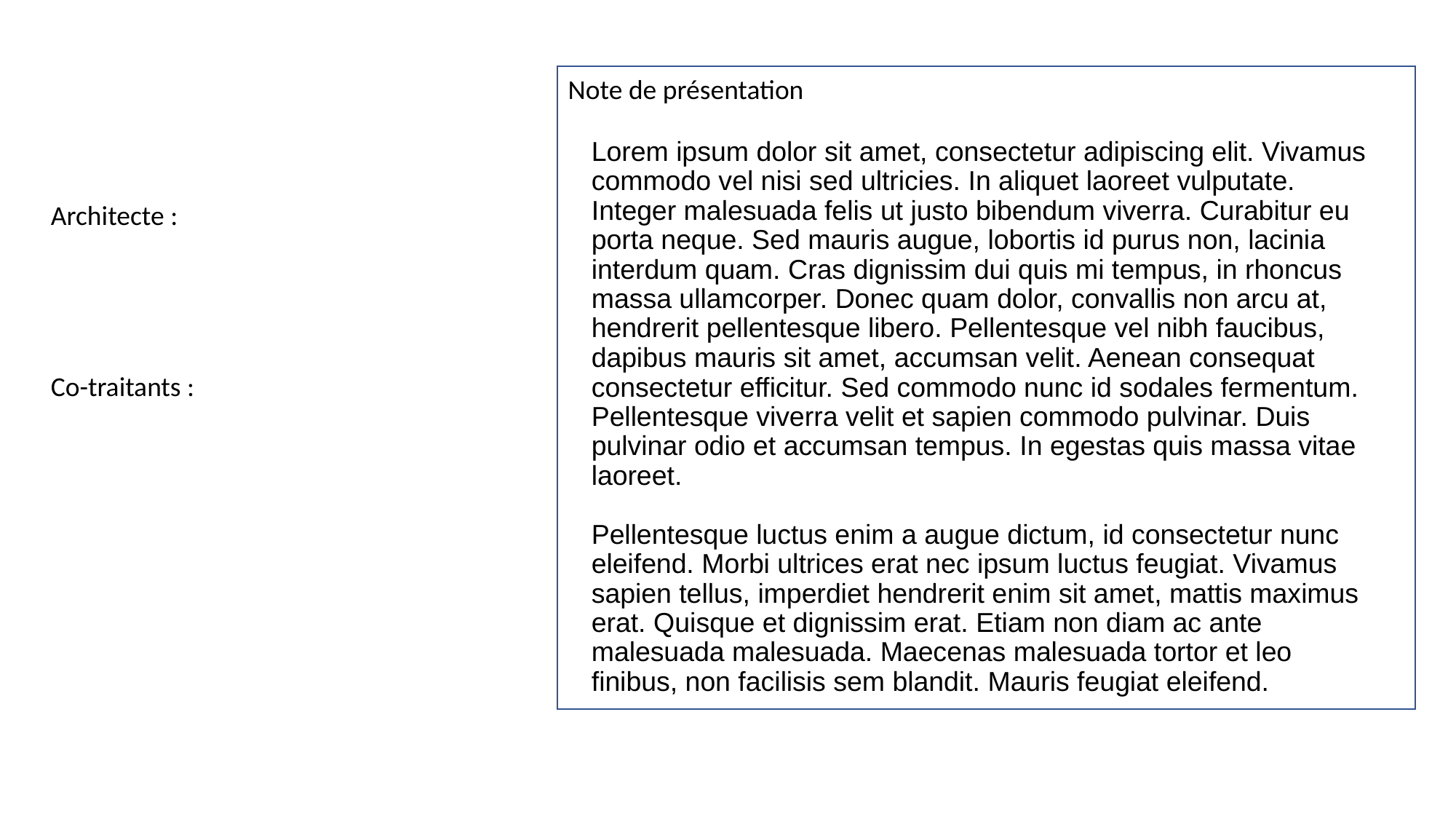

Lorem ipsum dolor sit amet, consectetur adipiscing elit. Vivamus commodo vel nisi sed ultricies. In aliquet laoreet vulputate. Integer malesuada felis ut justo bibendum viverra. Curabitur eu porta neque. Sed mauris augue, lobortis id purus non, lacinia interdum quam. Cras dignissim dui quis mi tempus, in rhoncus massa ullamcorper. Donec quam dolor, convallis non arcu at, hendrerit pellentesque libero. Pellentesque vel nibh faucibus, dapibus mauris sit amet, accumsan velit. Aenean consequat consectetur efficitur. Sed commodo nunc id sodales fermentum. Pellentesque viverra velit et sapien commodo pulvinar. Duis pulvinar odio et accumsan tempus. In egestas quis massa vitae laoreet.

Pellentesque luctus enim a augue dictum, id consectetur nunc eleifend. Morbi ultrices erat nec ipsum luctus feugiat. Vivamus sapien tellus, imperdiet hendrerit enim sit amet, mattis maximus erat. Quisque et dignissim erat. Etiam non diam ac ante malesuada malesuada. Maecenas malesuada tortor et leo finibus, non facilisis sem blandit. Mauris feugiat eleifend.